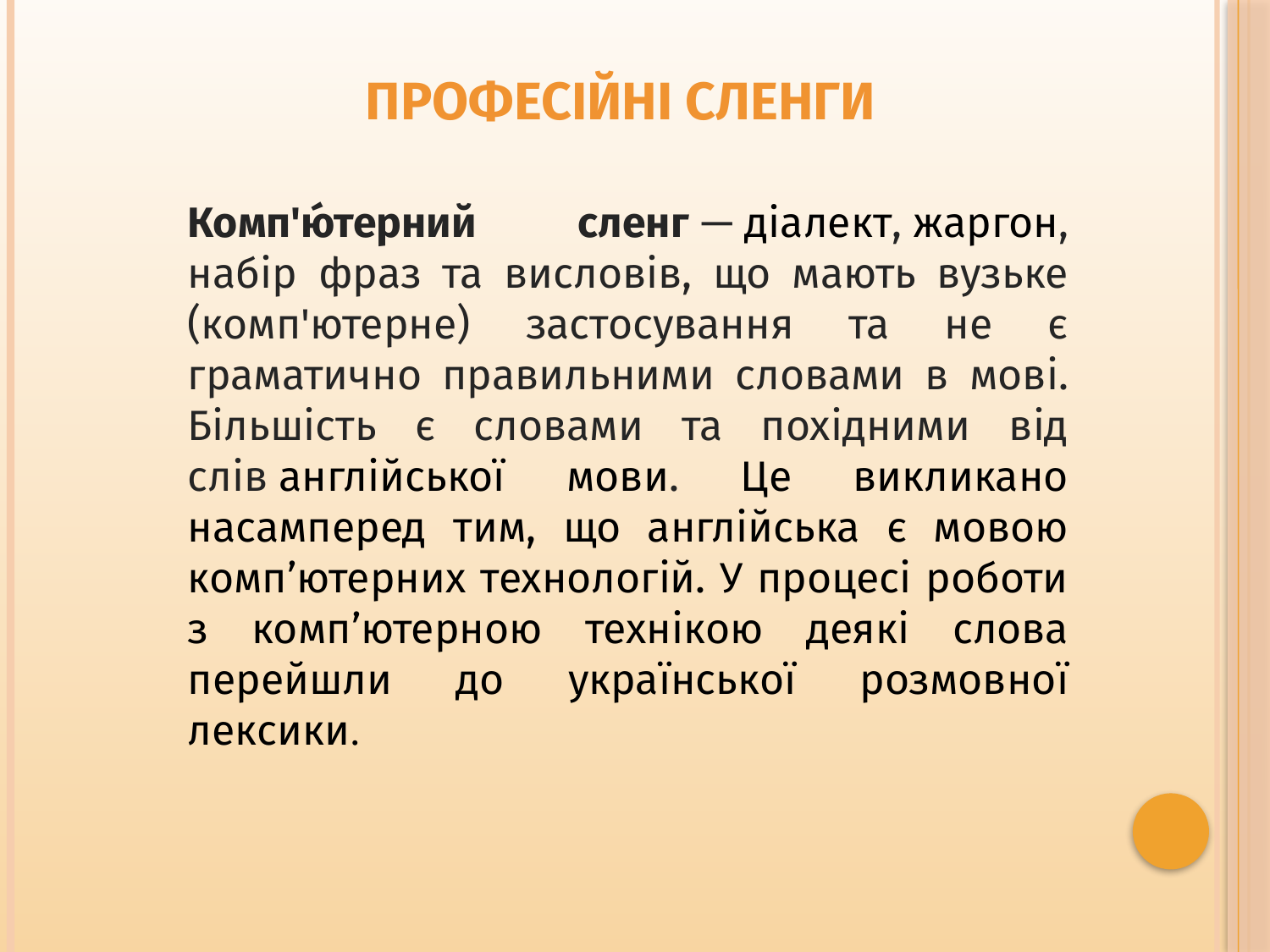

# Професійні сленги
Комп'ю́терний сленг — діалект, жаргон, набір фраз та висловів, що мають вузьке (комп'ютерне) застосування та не є граматично правильними словами в мові. Більшість є словами та похідними від слів англійської мови. Це викликано насамперед тим, що англійська є мовою комп’ютерних технологій. У процесі роботи з комп’ютерною технікою деякі слова перейшли до української розмовної лексики.